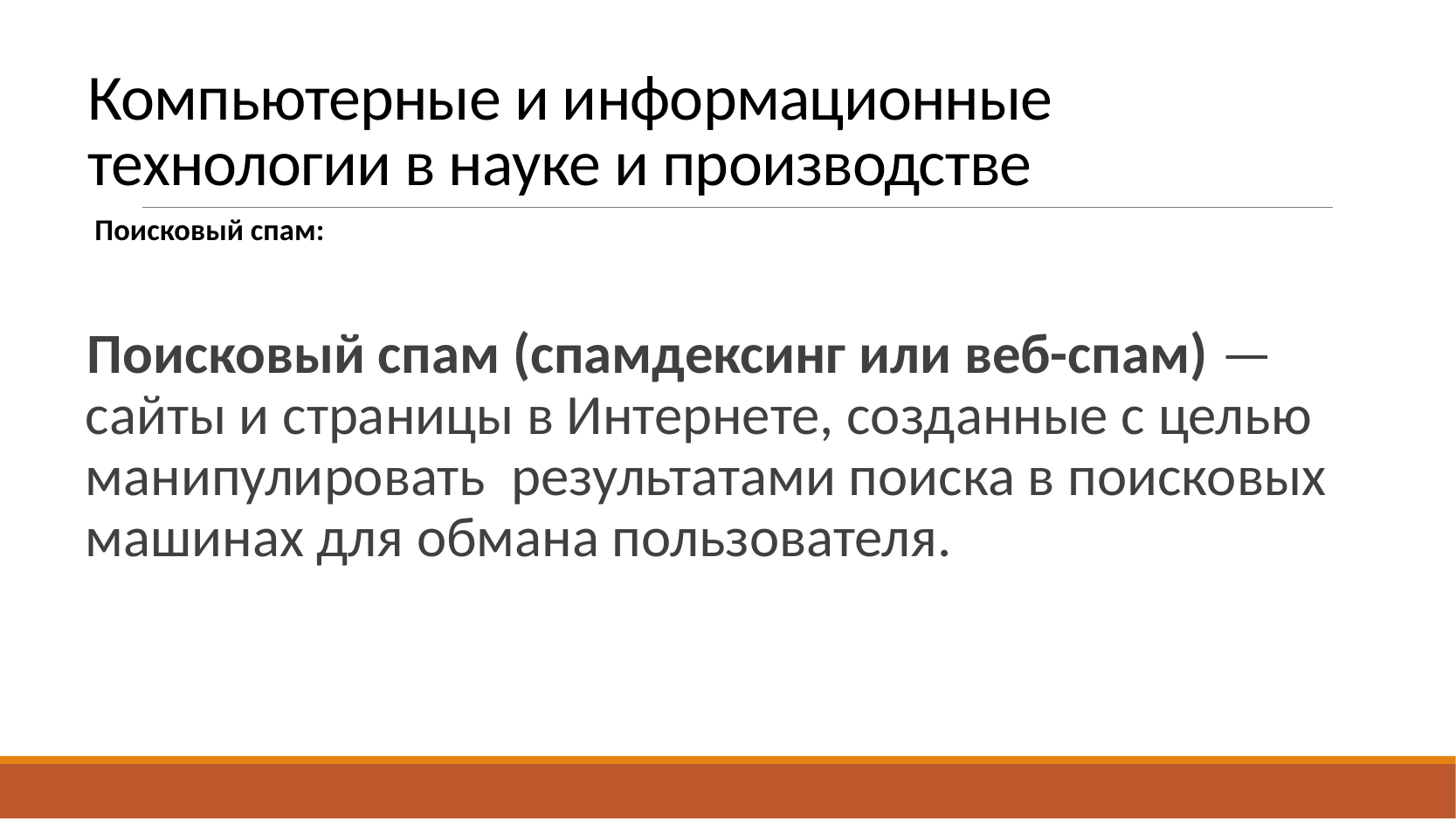

# Компьютерные и информационные технологии в науке и производстве
	 Поисковый спам:

Поисковый спам (спамдексинг или веб-спам) — сайты и страницы в Интернете, созданные с целью манипулировать  результатами поиска в поисковых машинах для обмана пользователя.